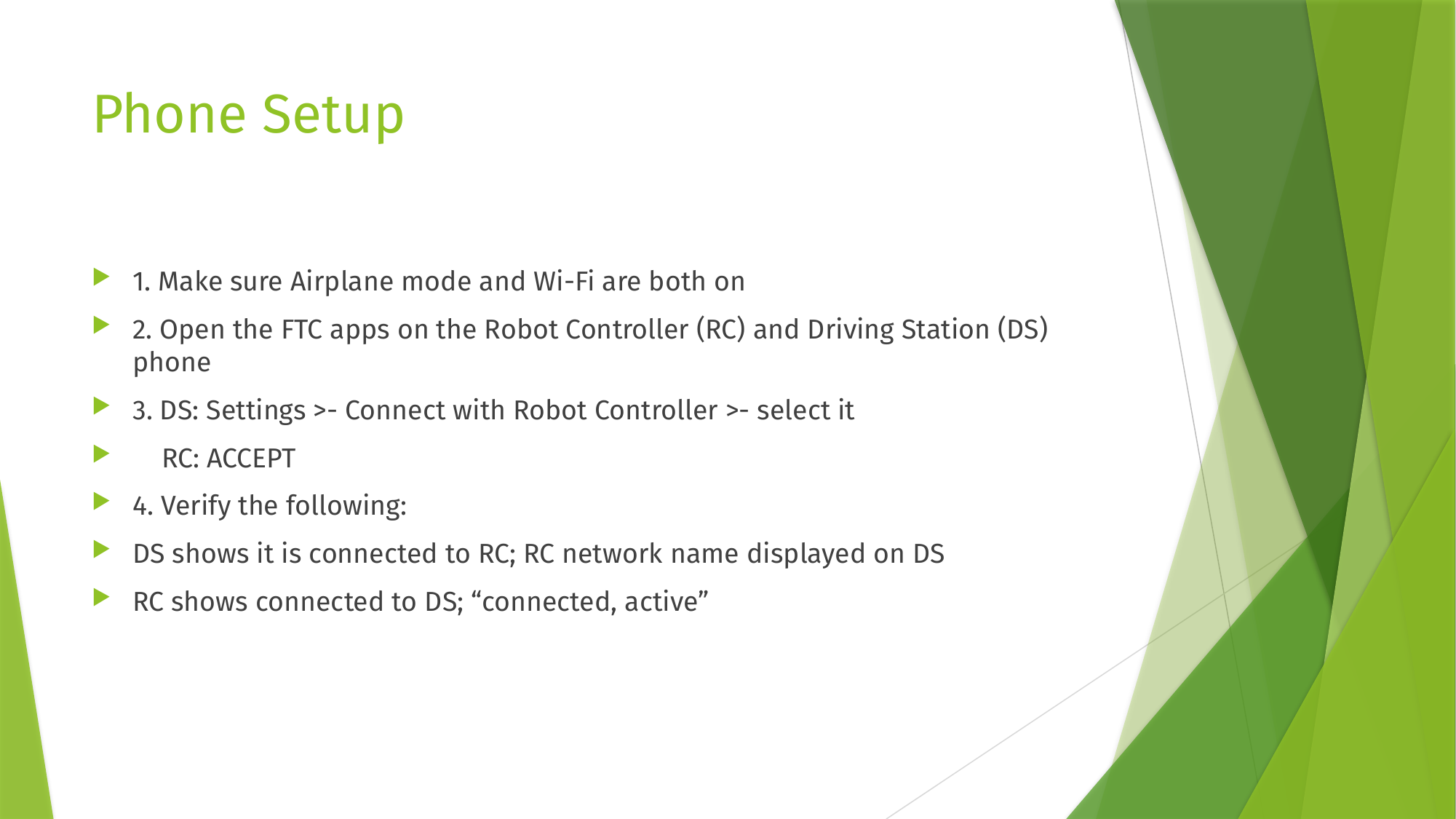

# Phone Setup
1. Make sure Airplane mode and Wi-Fi are both on
2. Open the FTC apps on the Robot Controller (RC) and Driving Station (DS) phone
3. DS: Settings >- Connect with Robot Controller >- select it
    RC: ACCEPT
4. Verify the following:
DS shows it is connected to RC; RC network name displayed on DS
RC shows connected to DS; “connected, active”